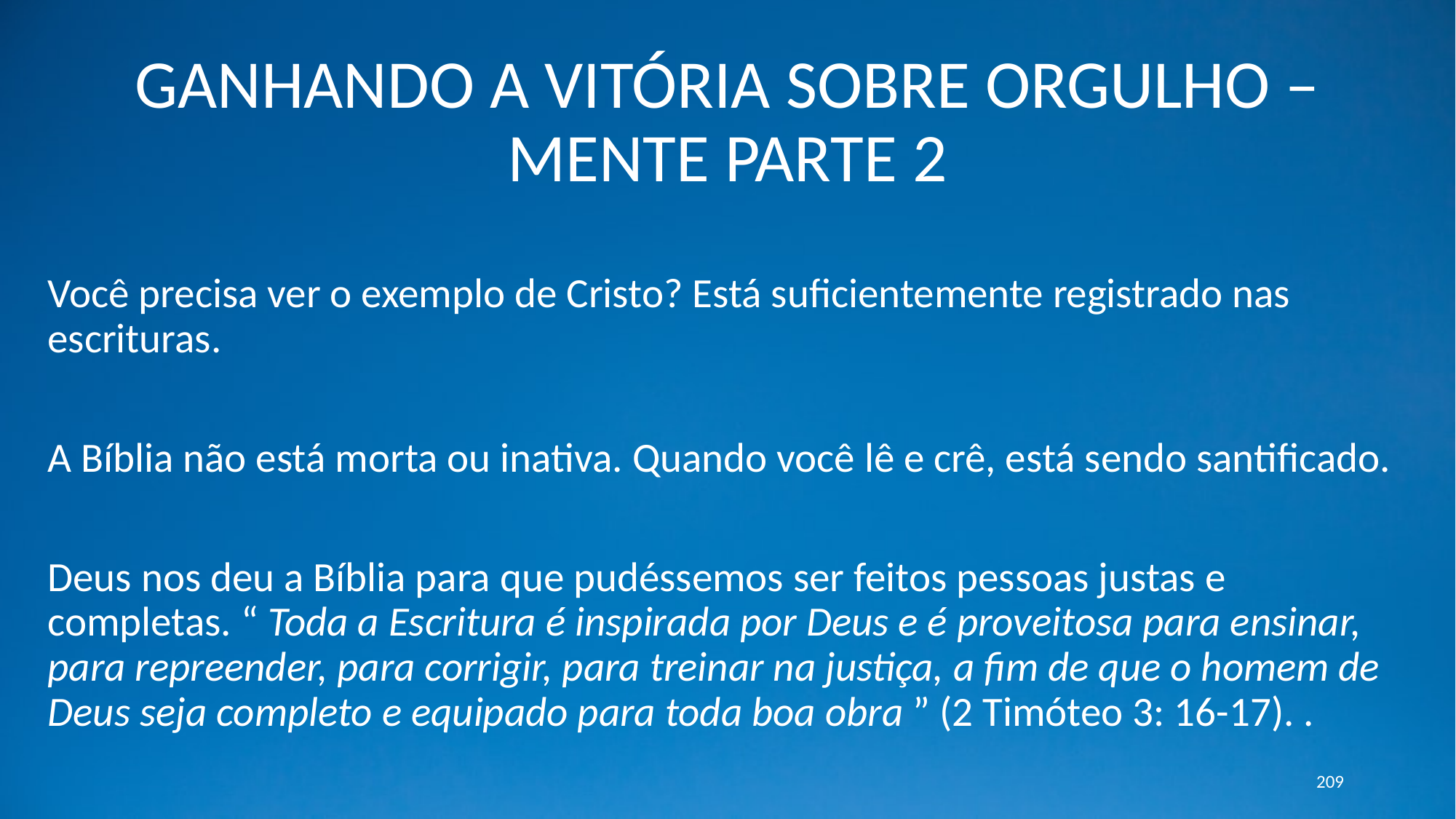

# GANHANDO A VITÓRIA SOBRE ORGULHO – MENTE PARTE 2

Você precisa ver o exemplo de Cristo? Está suficientemente registrado nas escrituras.

A Bíblia não está morta ou inativa. Quando você lê e crê, está sendo santificado.

Deus nos deu a Bíblia para que pudéssemos ser feitos pessoas justas e completas. “ Toda a Escritura é inspirada por Deus e é proveitosa para ensinar, para repreender, para corrigir, para treinar na justiça, a fim de que o homem de Deus seja completo e equipado para toda boa obra ” (2 Timóteo 3: 16-17). .

209